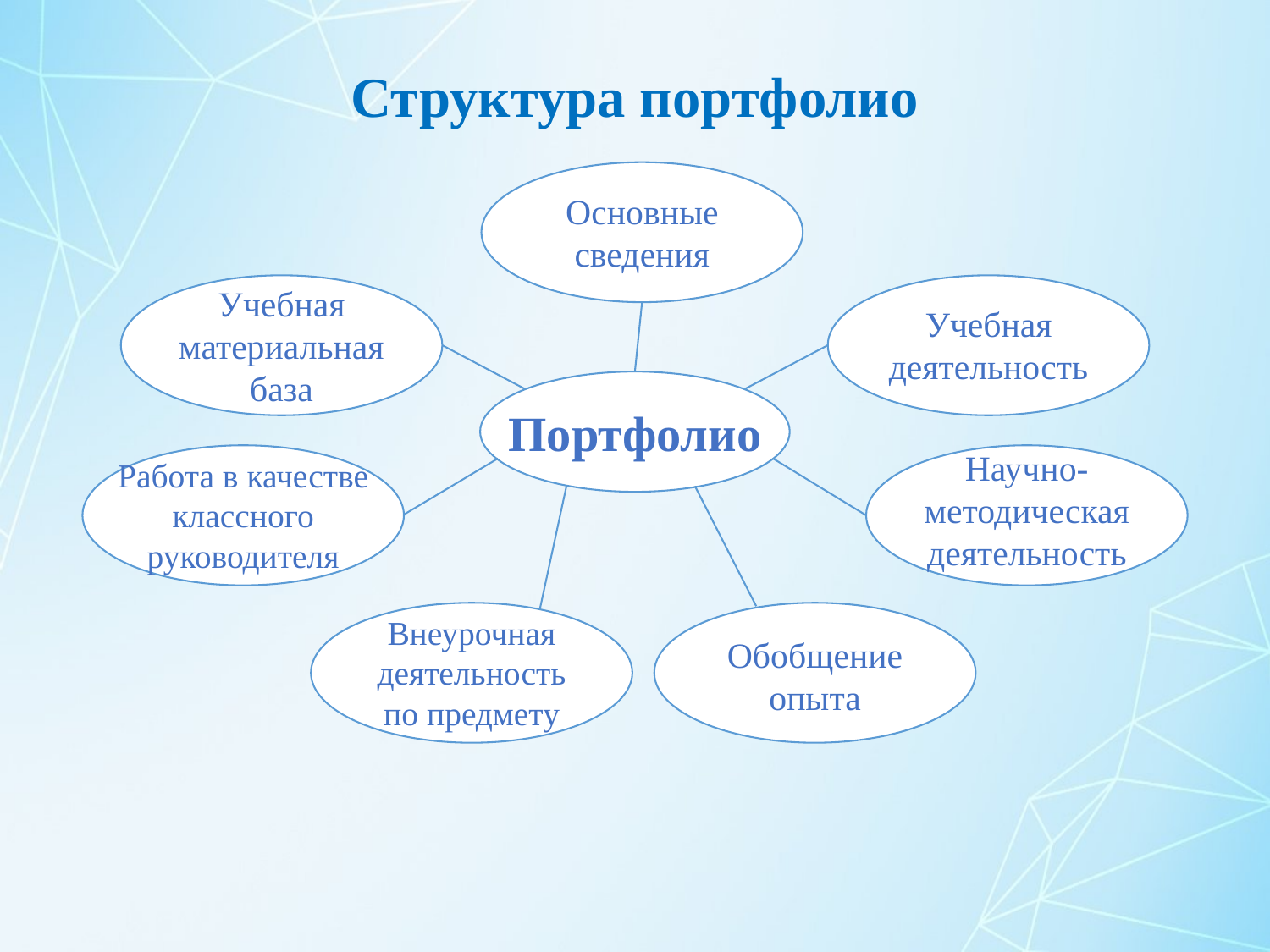

Структура портфолио

Основные сведения

Учебная материальная база

Учебная деятельность

Портфолио
Научно-методическая деятельность

Работа в качестве классного руководителя

Внеурочная деятельность по предмету
Обобщение опыта